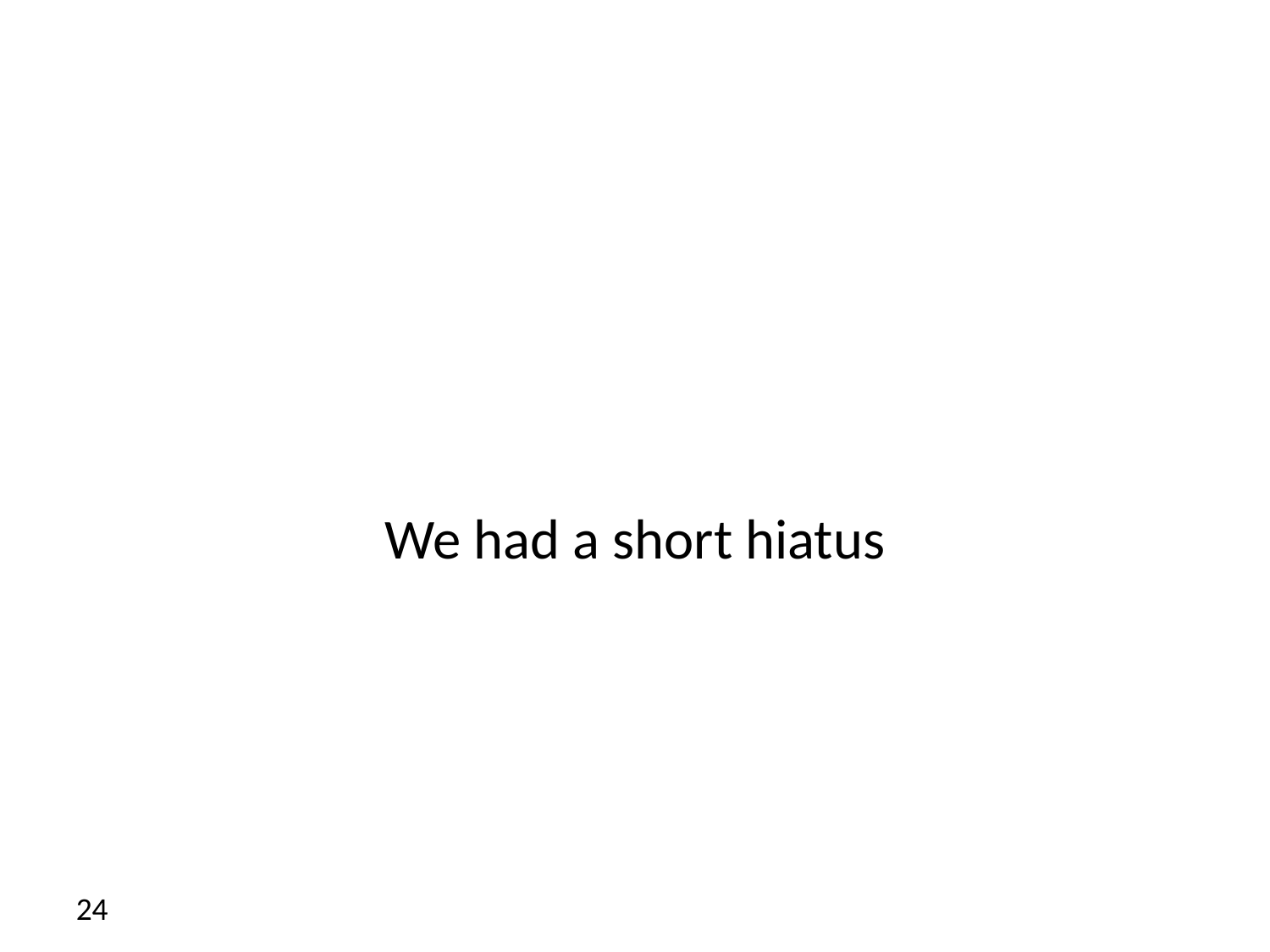

#
We had a short hiatus
24